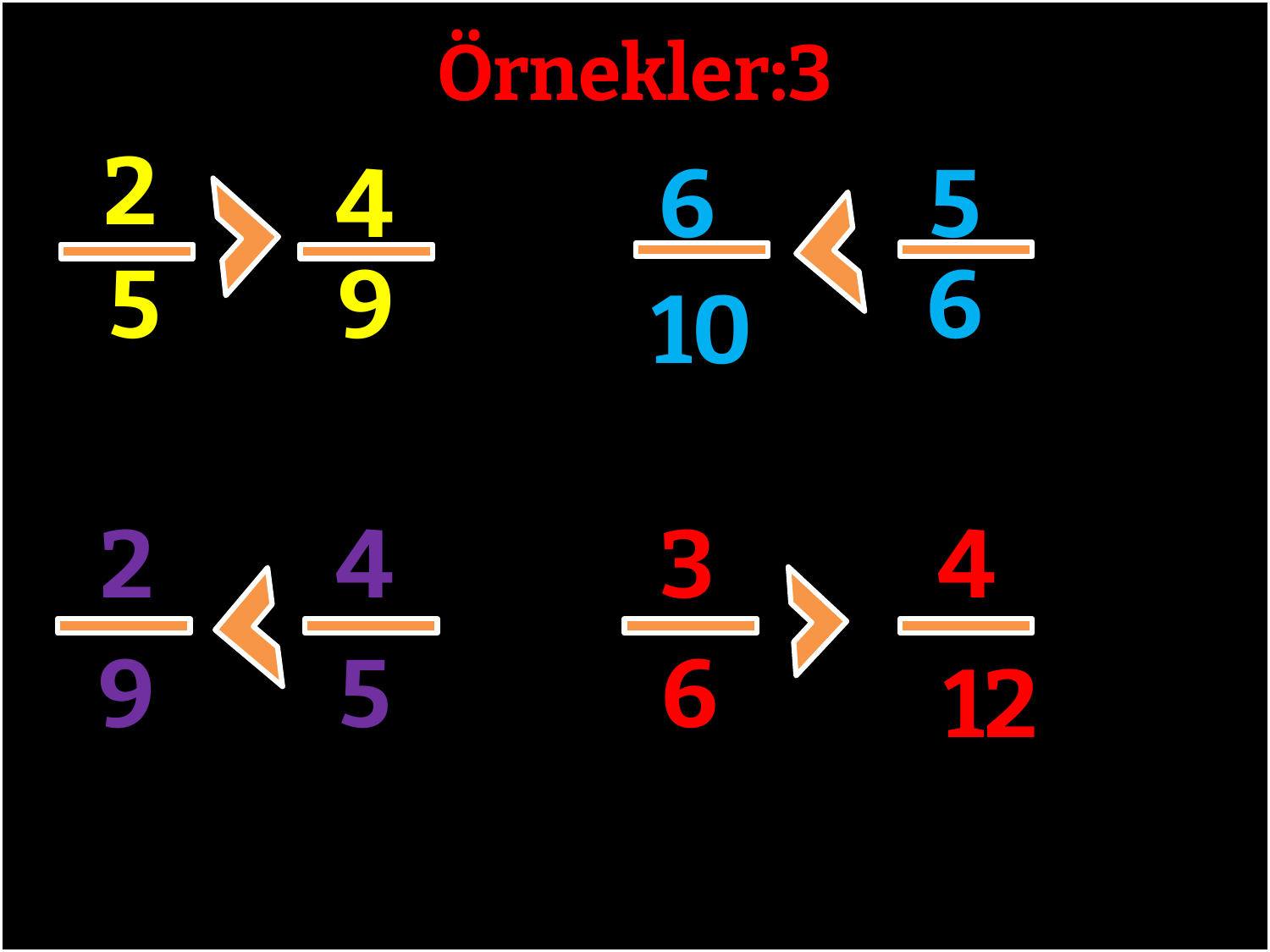

Örnekler:3
2
5
6
4

6
9
5
10
#
3
2
4
4

6
9
5
12